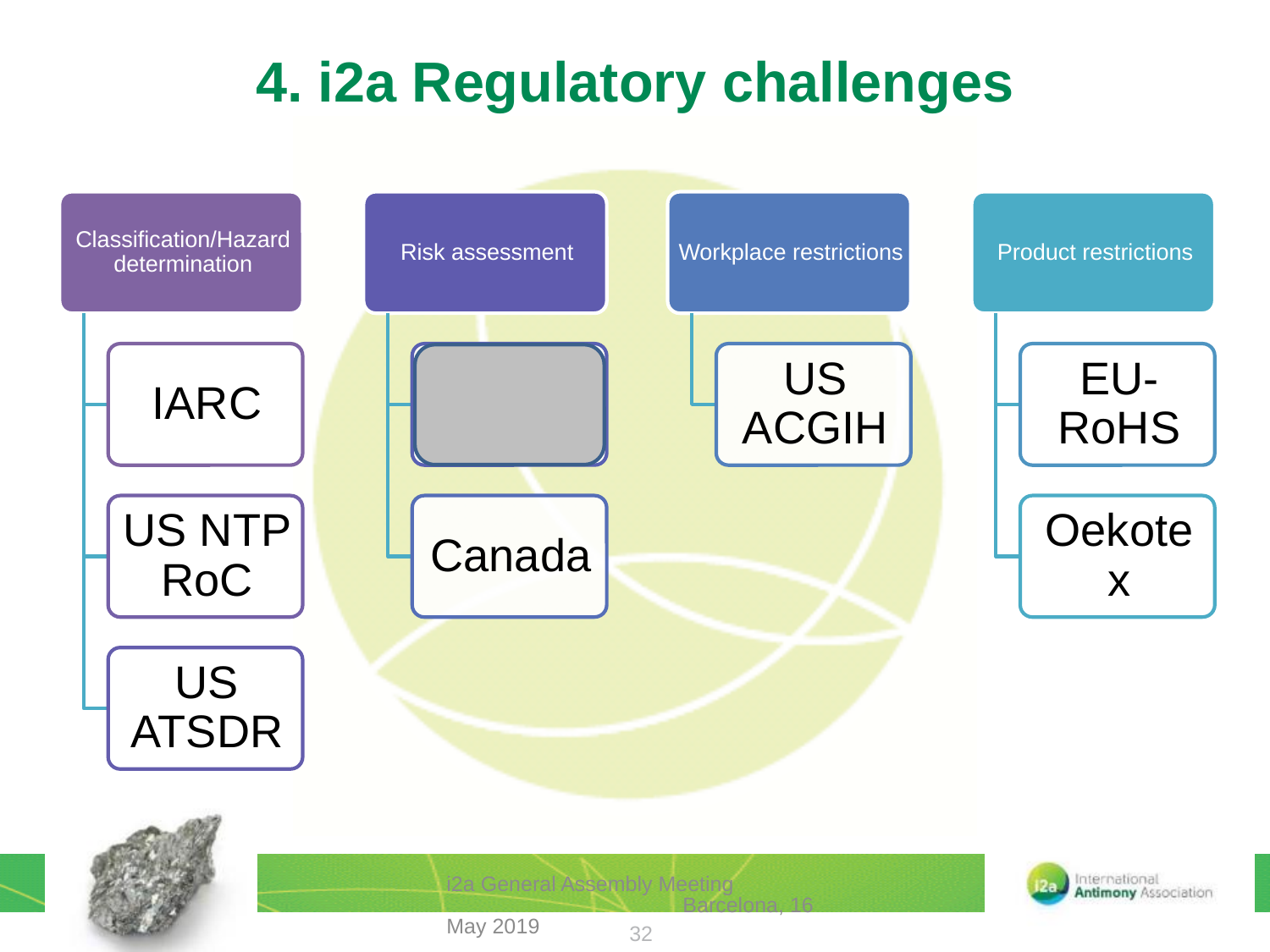

# 4. i2a Regulatory challenges
Classification/Hazard determination
IARC
US NTP RoC
US ATSDR
Risk assessment
EU-REACH
Canada
Workplace restrictions
US ACGIH
Product restrictions
EU-RoHS
Oekotex

i2a General Assembly Meeting                                                       Barcelona, 16 May 2019
32